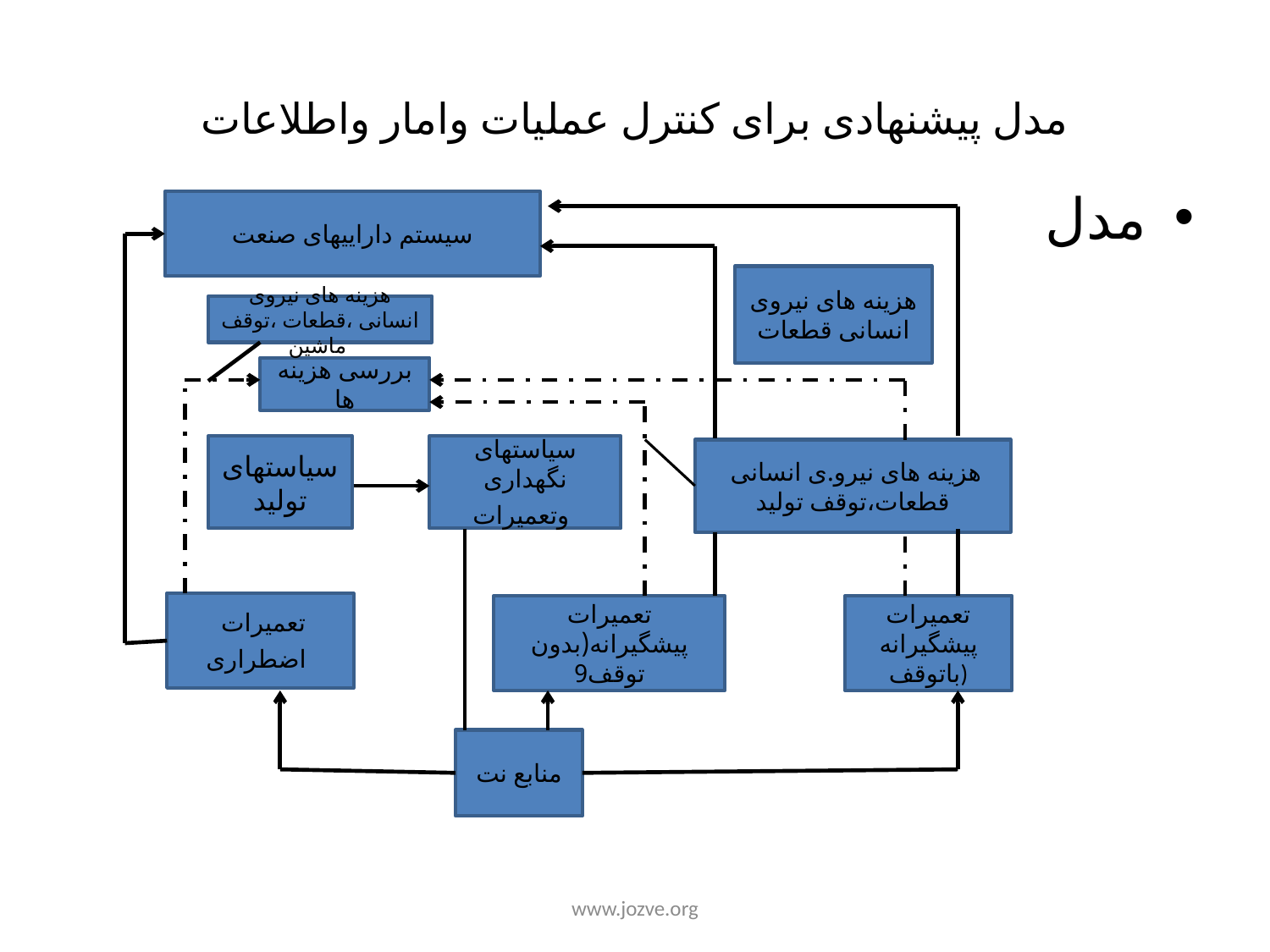

# مدل پیشنهادی برای کنترل عملیات وامار واطلاعات
مدل
سیستم داراییهای صنعت
هزینه های نیروی انسانی قطعات
هزینه های نیروی انسانی ،قطعات ،توقف ماشین
بررسی هزینه ها
سیاستهای تولید
سیاستهای نگهداری وتعمیرات
هزینه های نیرو.ی انسانی  قطعات،توقف تولید
 تعمیرات اضطراری
تعمیرات پیشگیرانه(بدون توقف9
تعمیرات پیشگیرانه باتوقف)
منابع نت
www.jozve.org